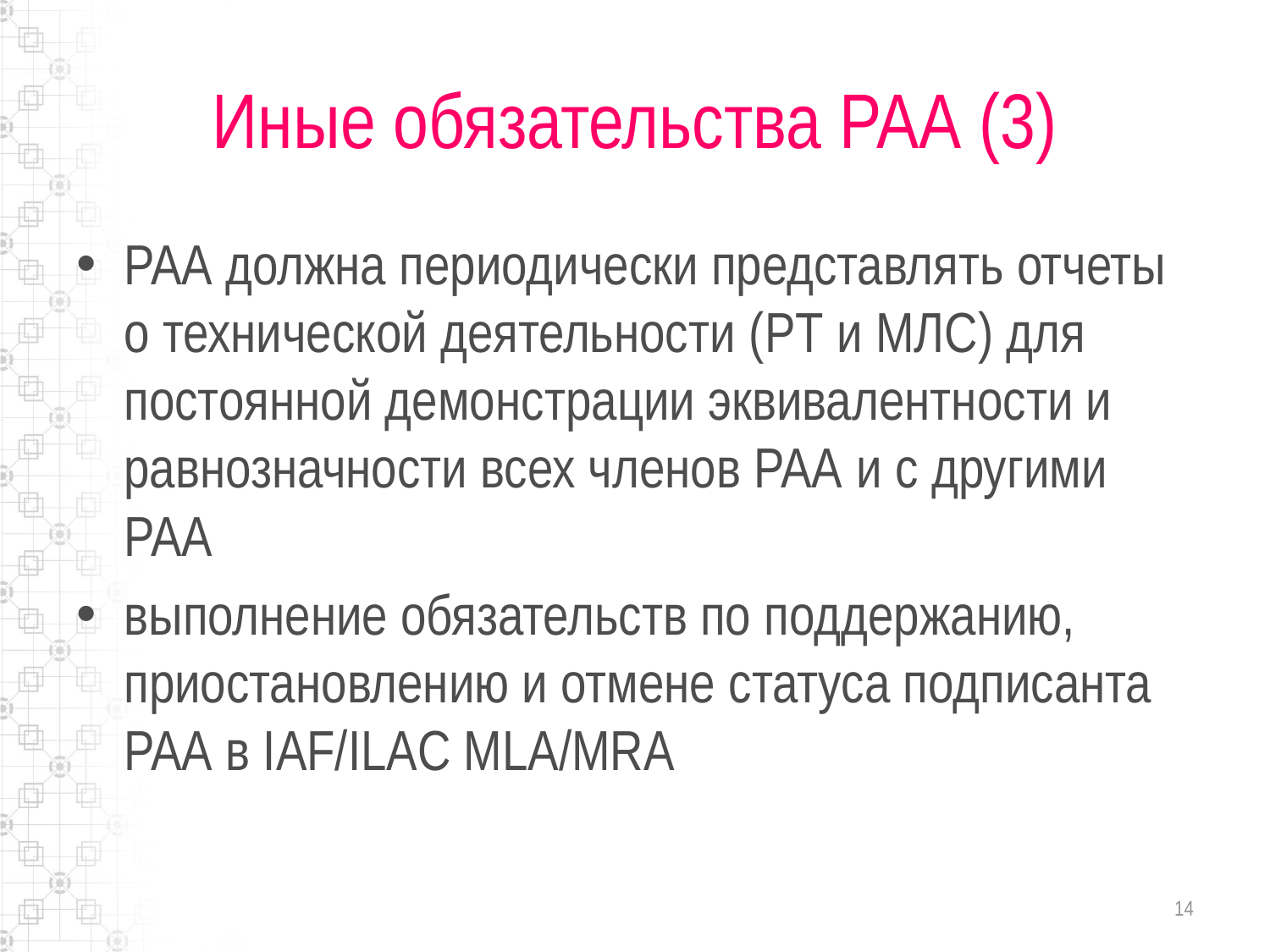

# Иные обязательства РАА (3)
РАА должна периодически представлять отчеты о технической деятельности (PT и МЛС) для постоянной демонстрации эквивалентности и равнозначности всех членов РАА и с другими РАА
выполнение обязательств по поддержанию, приостановлению и отмене статуса подписанта РАА в IAF/ILAC MLA/MRA

14